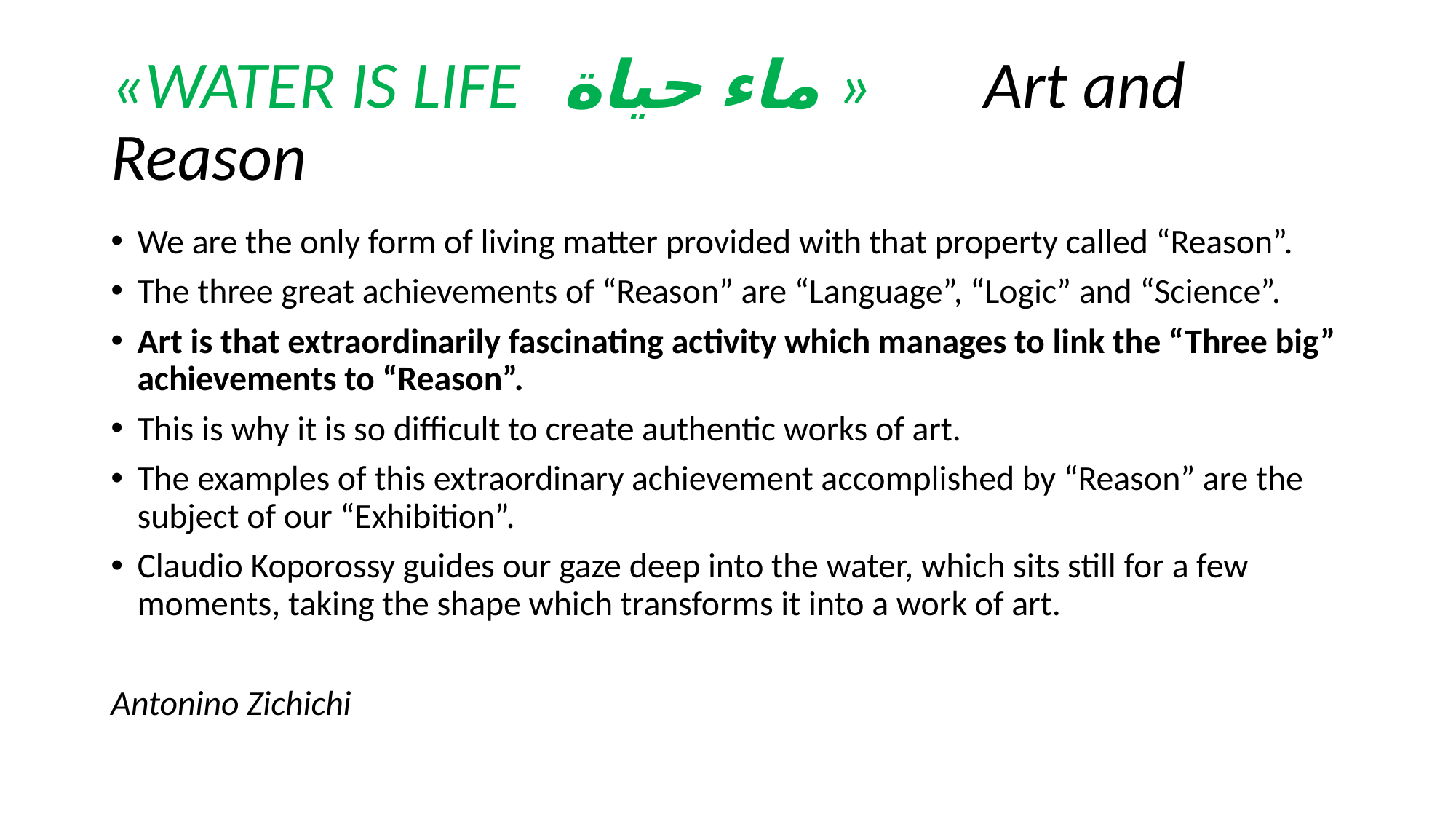

# «WATER IS LIFE	 ماء حياة » 	Art and Reason
We are the only form of living matter provided with that property called “Reason”.
The three great achievements of “Reason” are “Language”, “Logic” and “Science”.
Art is that extraordinarily fascinating activity which manages to link the “Three big” achievements to “Reason”.
This is why it is so difficult to create authentic works of art.
The examples of this extraordinary achievement accomplished by “Reason” are the subject of our “Exhibition”.
Claudio Koporossy guides our gaze deep into the water, which sits still for a few moments, taking the shape which transforms it into a work of art.

Antonino Zichichi